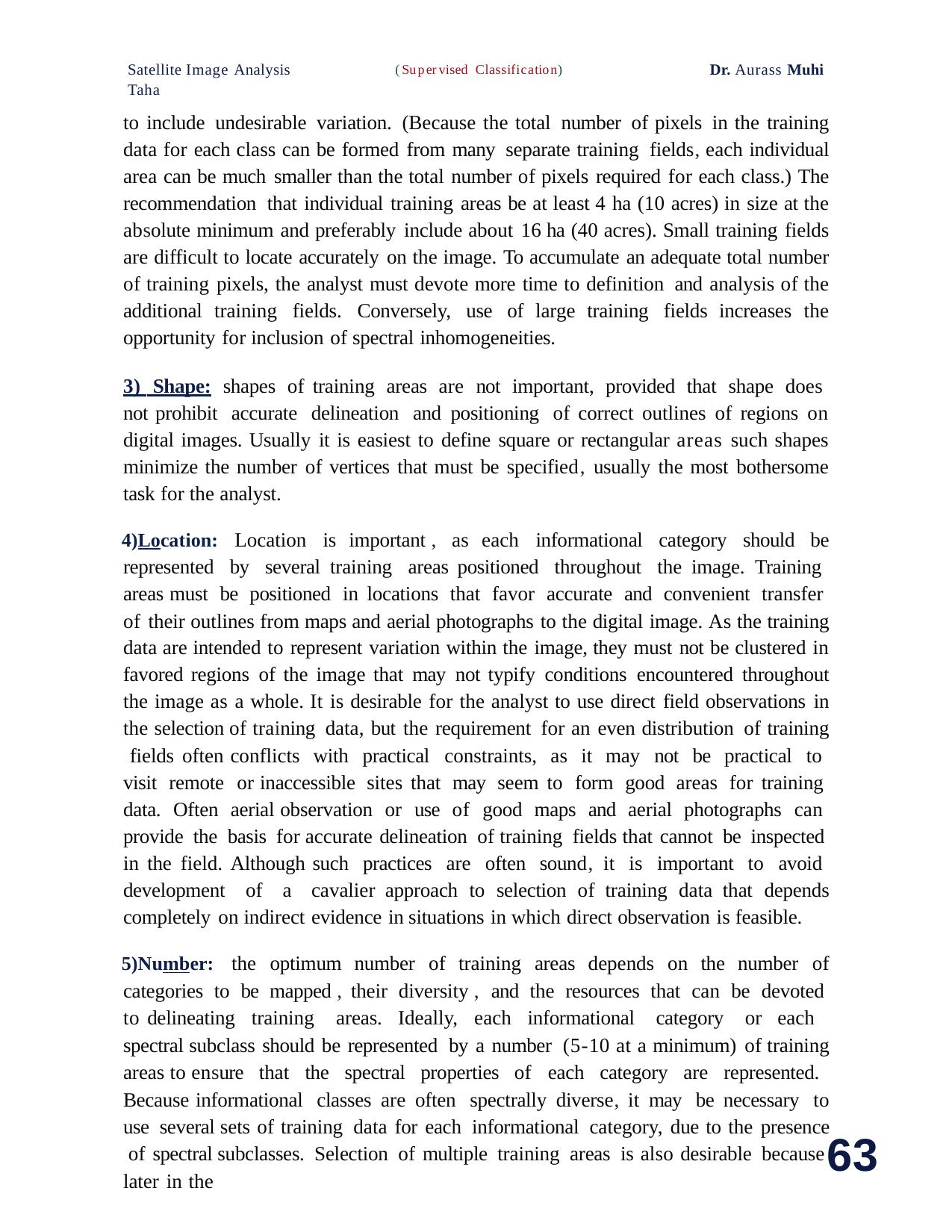

Satellite Image Analysis                        (Supervised  Classification)                         Dr. Aurass Muhi Taha

to include  undesirable  variation.  (Because the total  number  of pixels  in the training data for each class can be formed from many  separate training  fields, each individual area can be much smaller than the total number of pixels required for each class.) The recommendation  that individual training areas be at least 4 ha (10 acres) in size at the absolute minimum and preferably include about 16 ha (40 acres). Small training fields are difficult to locate accurately on the image. To accumulate an adequate total number of training pixels, the analyst must devote more time to definition  and analysis of the additional  training   fields.   Conversely,   use   of  large  training   fields  increases  the opportunity for inclusion of spectral inhomogeneities.

3)  Shape:  shapes  of training  areas  are  not  important,  provided  that  shape  does  not prohibit  accurate  delineation  and positioning  of correct outlines of regions on digital images. Usually it is easiest to define square or rectangular areas such shapes minimize the number of vertices that must be specified, usually the most bothersome task for the analyst.

Location:   Location   is  important ,  as  each   informational   category   should   be represented  by  several training  areas positioned  throughout  the image. Training  areas must  be  positioned  in locations  that  favor  accurate  and  convenient  transfer  of their outlines from maps and aerial photographs to the digital image. As the training data are intended to represent variation within the image, they must not be clustered in favored regions of the image that may not typify conditions encountered throughout the image as a whole. It is desirable for the analyst to use direct field observations in the selection of training  data, but the requirement  for an even distribution  of training  fields often conflicts  with  practical  constraints,  as  it  may  not  be  practical  to  visit  remote  or inaccessible  sites that  may  seem to  form  good  areas  for training  data.  Often  aerial observation  or  use  of  good  maps  and  aerial  photographs  can  provide  the  basis  for accurate delineation  of training  fields that cannot  be  inspected  in the field. Although such  practices  are  often  sound, it  is  important  to  avoid  development  of  a  cavalier approach to selection of training data that depends completely on indirect evidence in situations in which direct observation is feasible.

Number:   the  optimum  number  of  training  areas  depends  on  the  number  of categories  to  be  mapped , their  diversity ,  and  the  resources  that  can  be  devoted  to delineating  training   areas.  Ideally,  each  informational   category   or  each   spectral subclass should be represented  by a number  (5-10 at a minimum) of training areas to ensure   that   the   spectral   properties   of   each   category   are   represented.   Because informational  classes are often  spectrally diverse, it may  be necessary  to use  several sets of training  data for each  informational  category, due to the presence  of spectral subclasses.  Selection  of multiple  training  areas  is also desirable  because  later in the
63